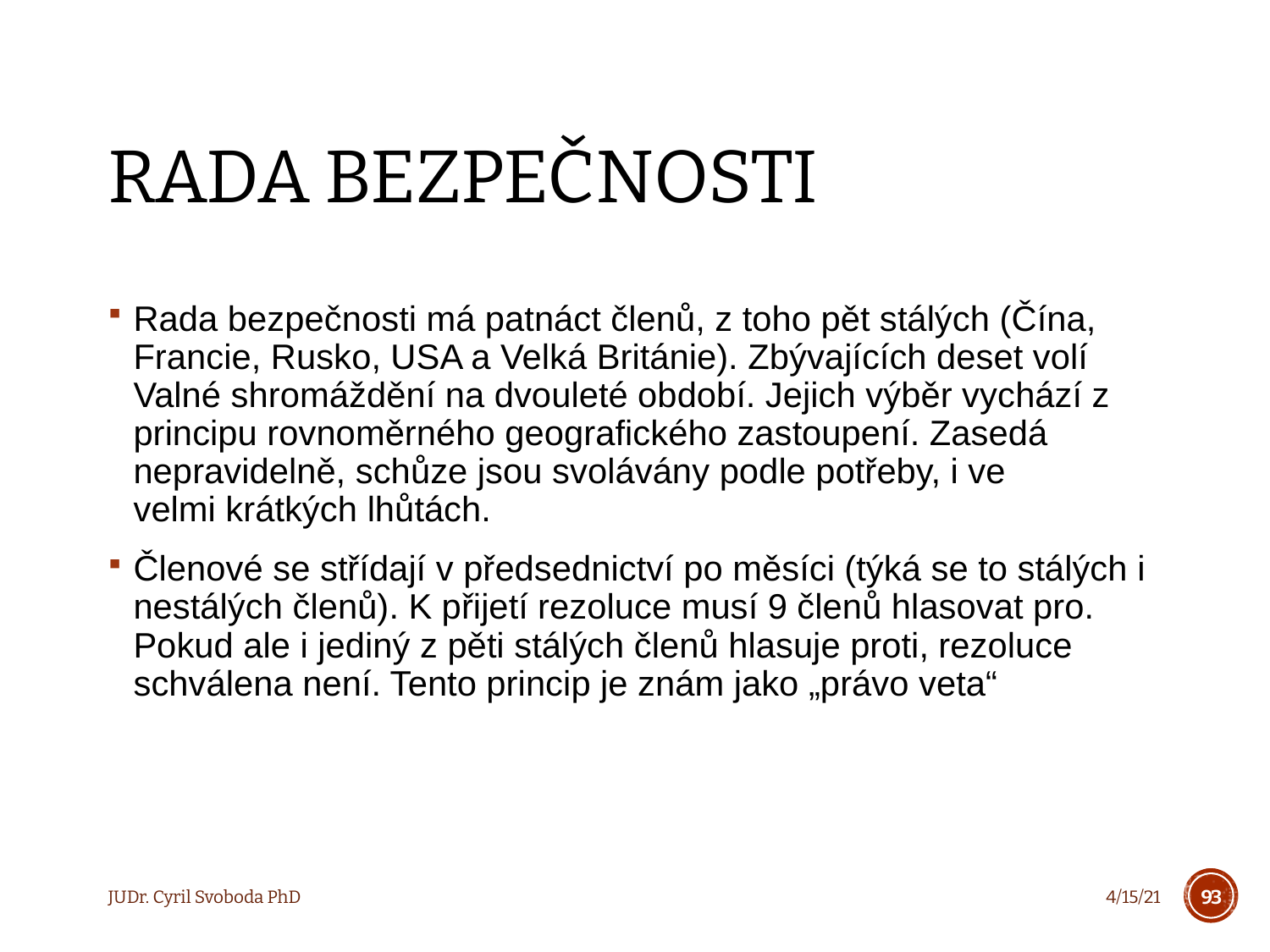

# Rada bezpečnosti
Rada bezpečnosti má patnáct členů, z toho pět stálých (Čína, Francie, Rusko, USA a Velká Británie). Zbývajících deset volí Valné shromáždění na dvouleté období. Jejich výběr vychází z principu rovnoměrného geografického zastoupení. Zasedá nepravidelně, schůze jsou svolávány podle potřeby, i ve velmi krátkých lhůtách.
Členové se střídají v předsednictví po měsíci (týká se to stálých i nestálých členů). K přijetí rezoluce musí 9 členů hlasovat pro. Pokud ale i jediný z pěti stálých členů hlasuje proti, rezoluce schválena není. Tento princip je znám jako „právo veta“
JUDr. Cyril Svoboda PhD
4/15/21
93